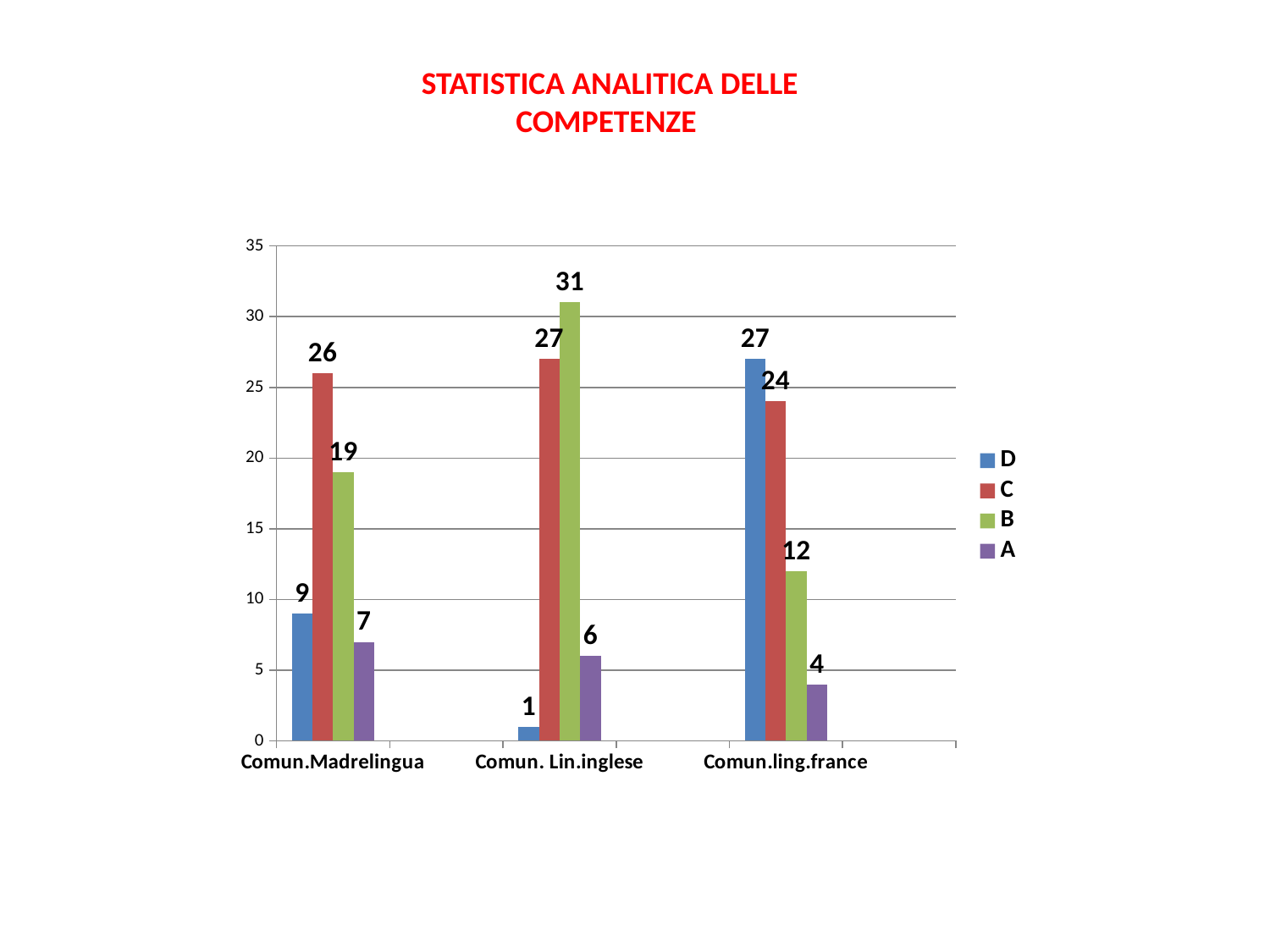

STATISTICA ANALITICA DELLE COMPETENZE

### Chart

| Category | D | C | B | A |
|---|---|---|---|---|
| Comun.Madrelingua | 9.0 | 26.0 | 19.0 | 7.0 |
|  | None | None | None | None |
| Comun. Lin.inglese | 1.0 | 27.0 | 31.0 | 6.0 |
|  | None | None | None | None |
| Comun.ling.france | 27.0 | 24.0 | 12.0 | 4.0 |